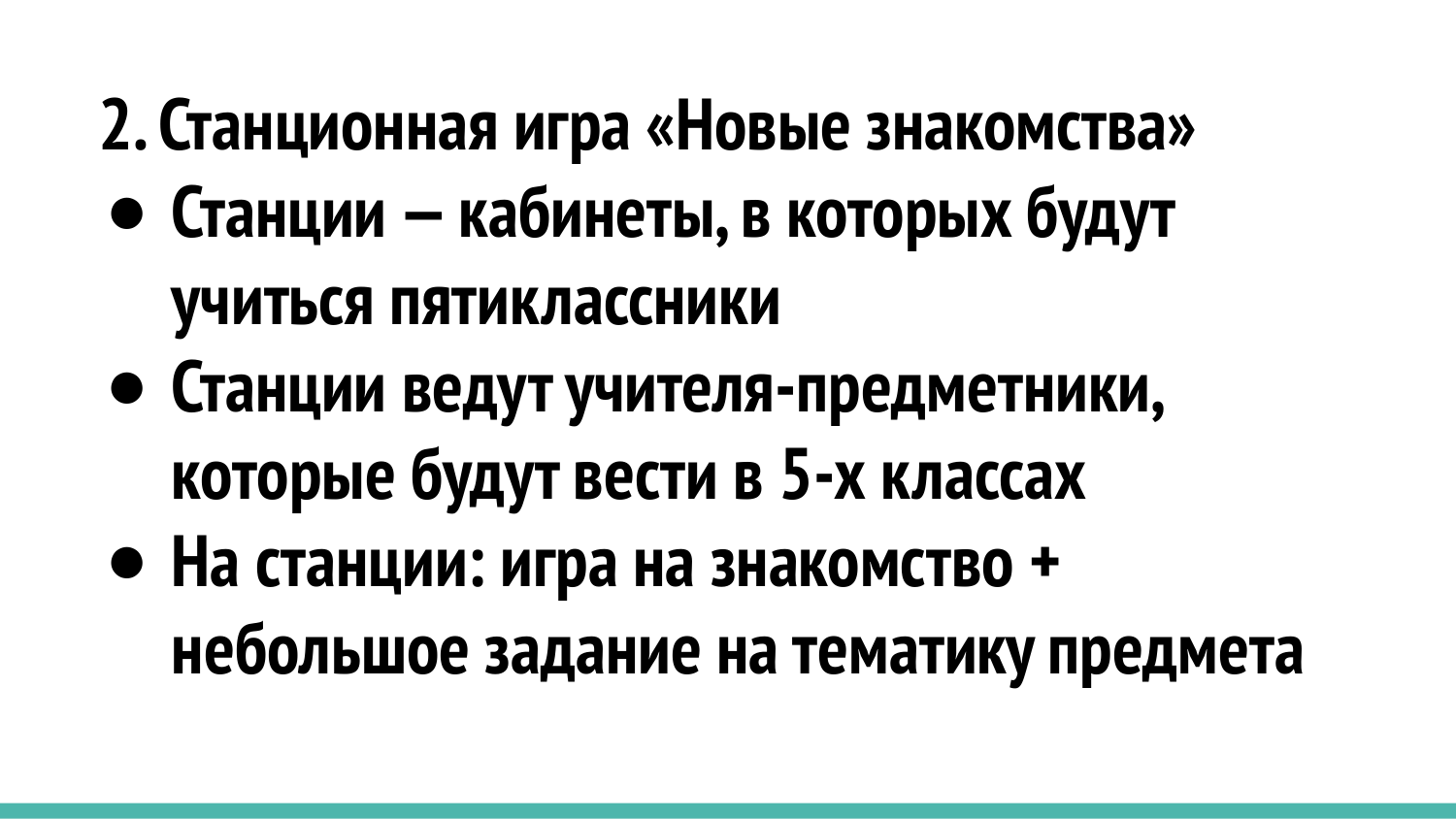

# 2. Станционная игра «Новые знакомства»
Станции — кабинеты, в которых будут учиться пятиклассники
Станции ведут учителя-предметники, которые будут вести в 5-х классах
На станции: игра на знакомство + небольшое задание на тематику предмета